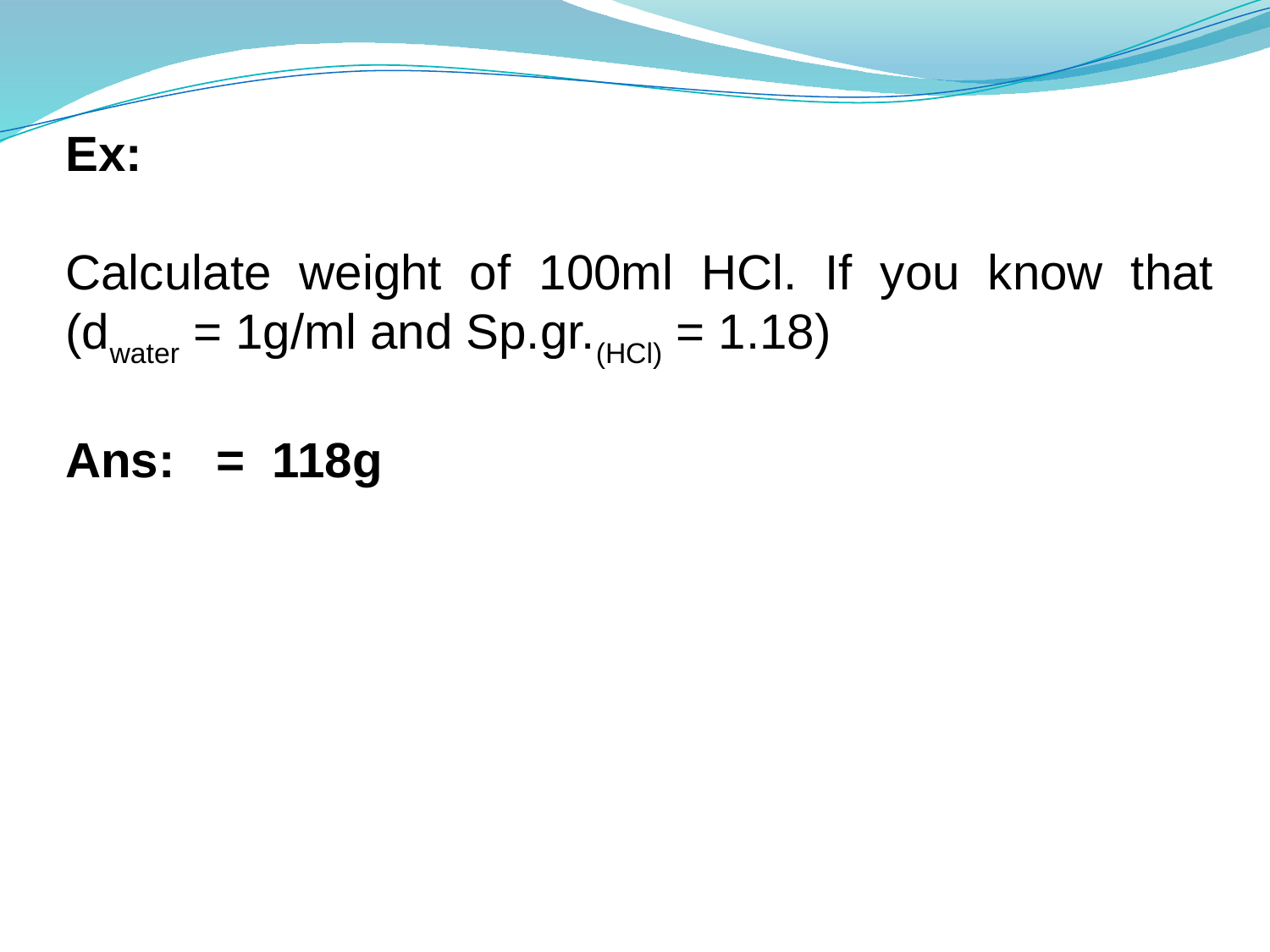

Ex:

Calculate weight of 100ml HCl. If you know that (dwater = 1g/ml and Sp.gr.(HCl) = 1.18)

Ans:   =  118g